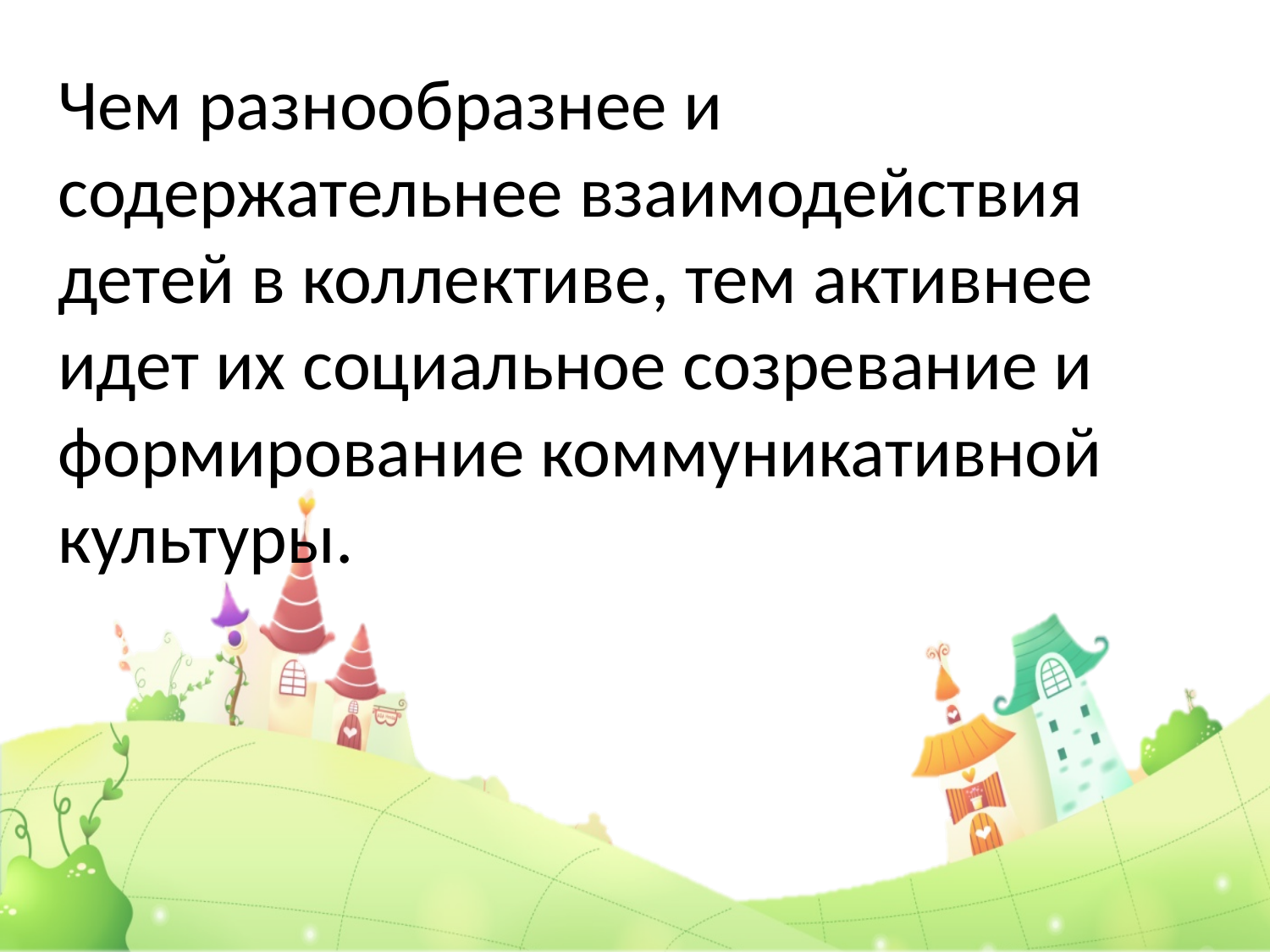

# Чем разнообразнее и содержательнее взаимодействия детей в коллективе, тем активнее идет их социальное созревание и формирование коммуникативной культуры.